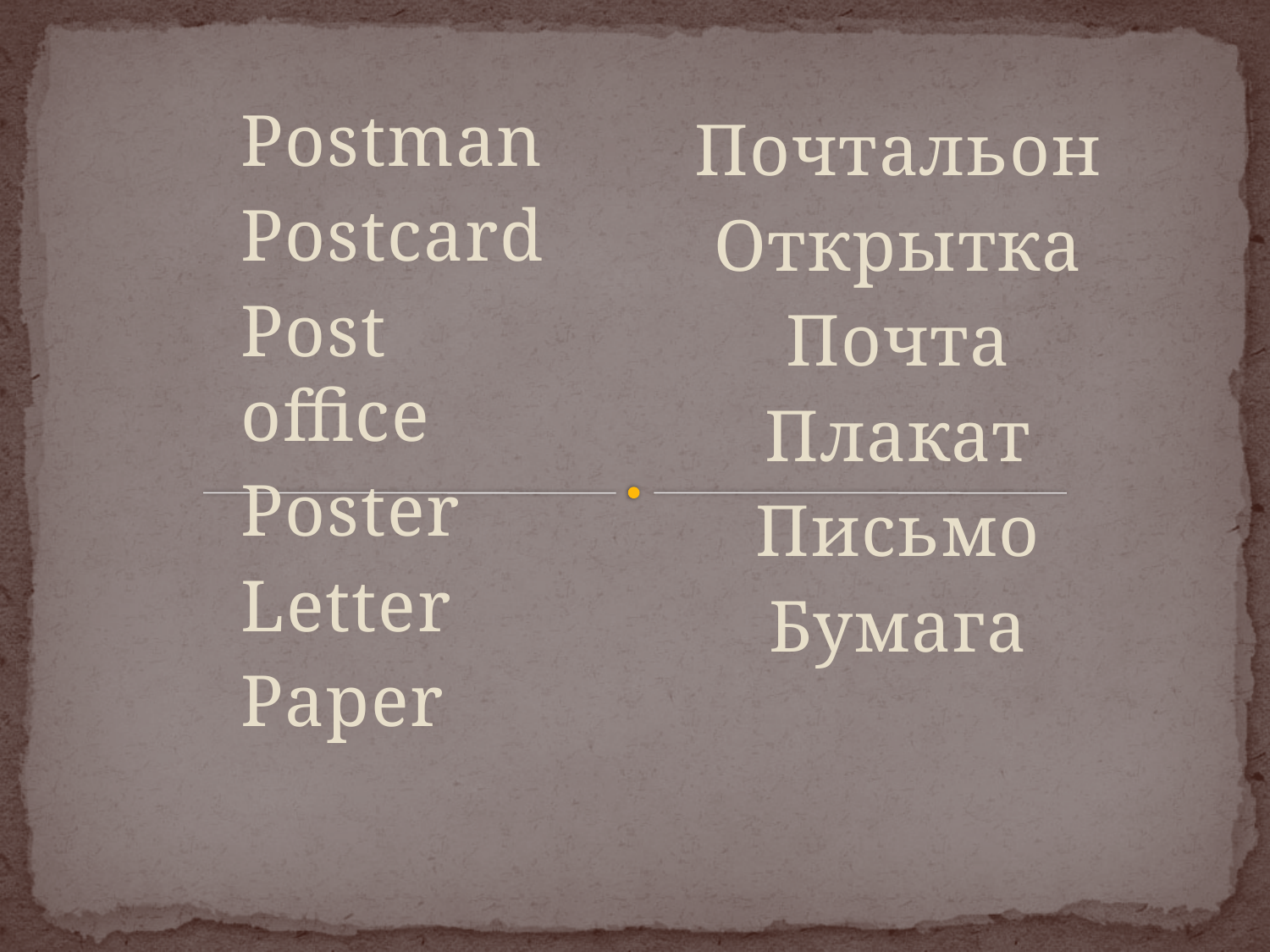

Postman
Postcard
Post office
Poster
Letter
Paper

Почтальон
Открытка
Почта
Плакат
Письмо
Бумага